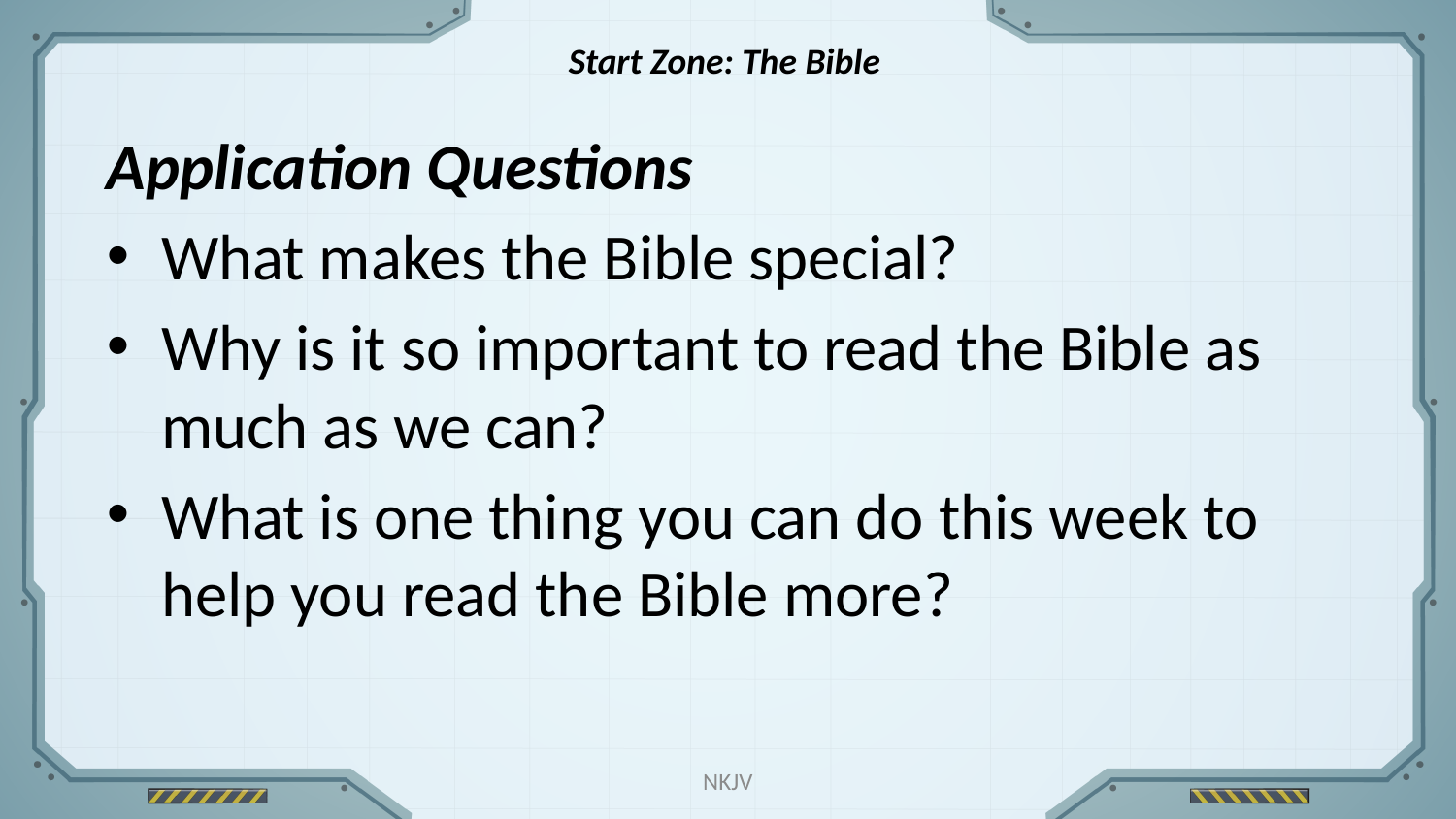

Start Zone: The Bible
Application Questions
What makes the Bible special?
Why is it so important to read the Bible as much as we can?
What is one thing you can do this week to help you read the Bible more?
NKJV